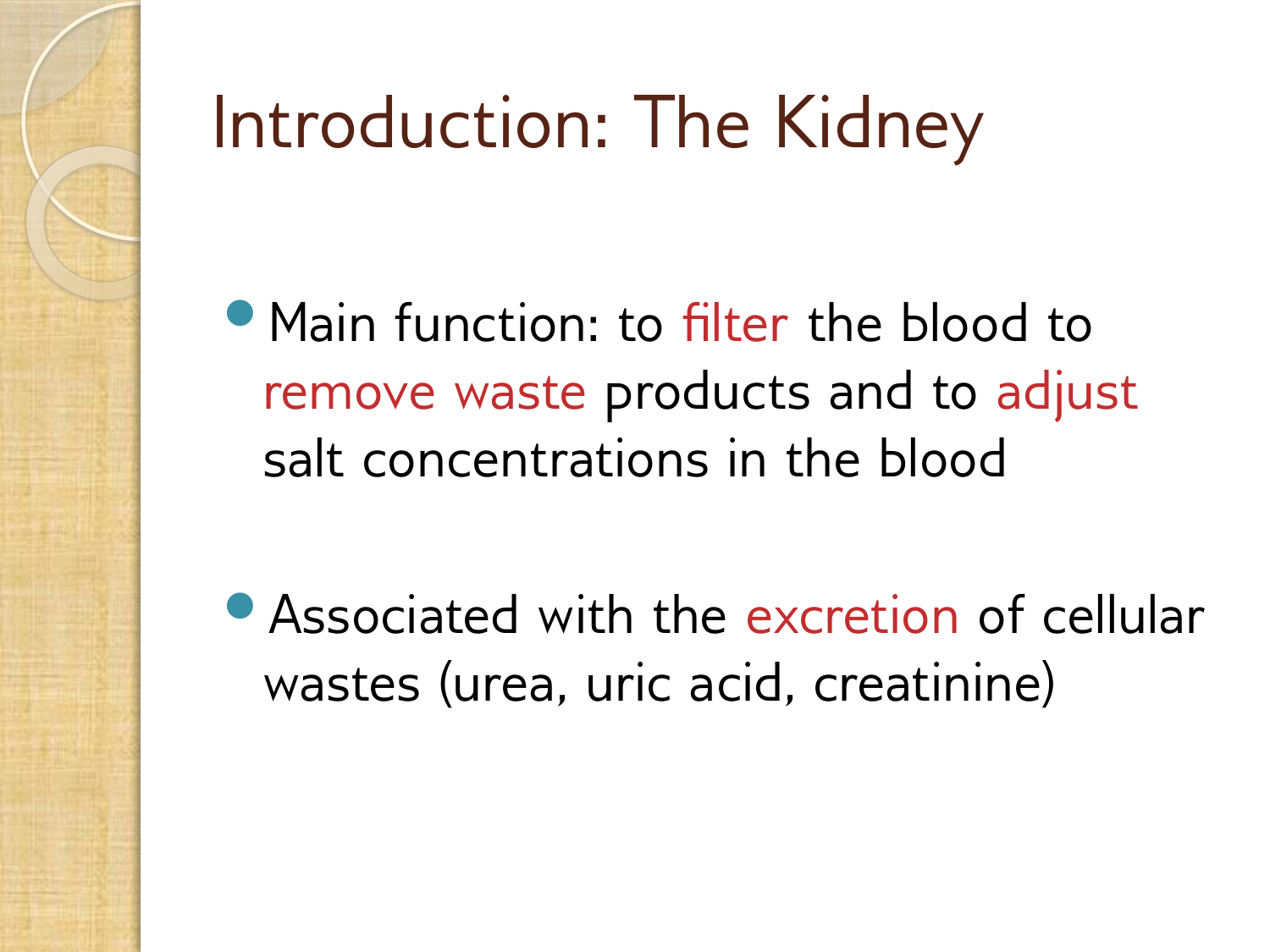

# Introduction: The Kidney

Main function: to filter the blood to remove waste products and to adjust salt concentrations in the blood

Associated with the excretion of cellular wastes (urea, uric acid, creatinine)